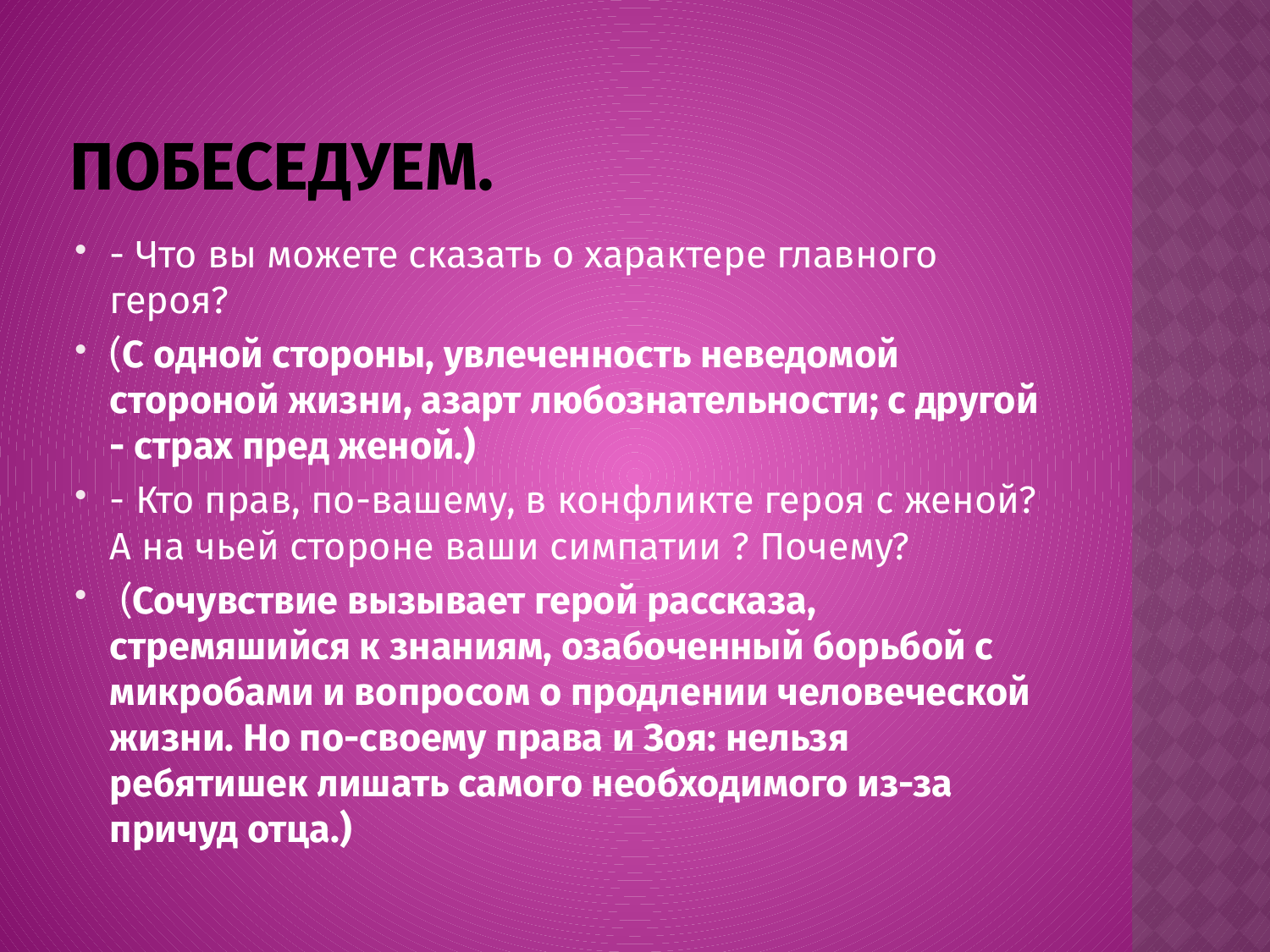

# Побеседуем.
- Что вы можете сказать о характере главного героя?
(С одной стороны, увлеченность неведомой стороной жизни, азарт любознательности; с другой - страх пред женой.)
- Кто прав, по-вашему, в конфликте героя с женой? А на чьей стороне ваши симпатии ? Почему?
 (Сочувствие вызывает герой рассказа, стремяшийся к знаниям, озабоченный борьбой с микробами и вопросом о продлении человеческой жизни. Но по-своему права и Зоя: нельзя ребятишек лишать самого необходимого из-за причуд отца.)